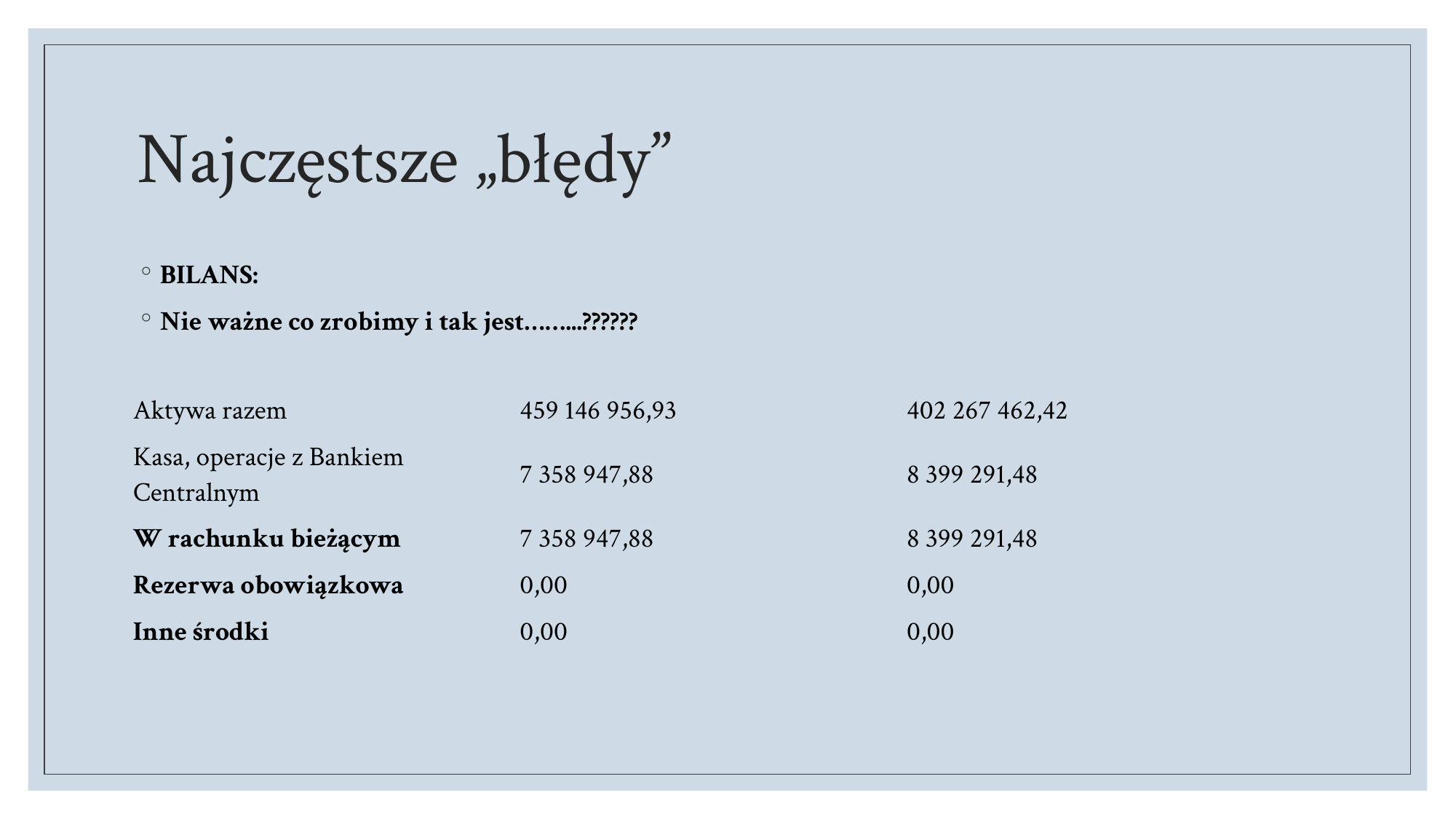

# Najczęstsze „błędy”
BILANS:
Nie ważne co zrobimy i tak jest……...??????
| Aktywa razem | 459 146 956,93 | 402 267 462,42 |
| --- | --- | --- |
| Kasa, operacje z Bankiem Centralnym | 7 358 947,88 | 8 399 291,48 |
| W rachunku bieżącym | 7 358 947,88 | 8 399 291,48 |
| Rezerwa obowiązkowa | 0,00 | 0,00 |
| Inne środki | 0,00 | 0,00 |